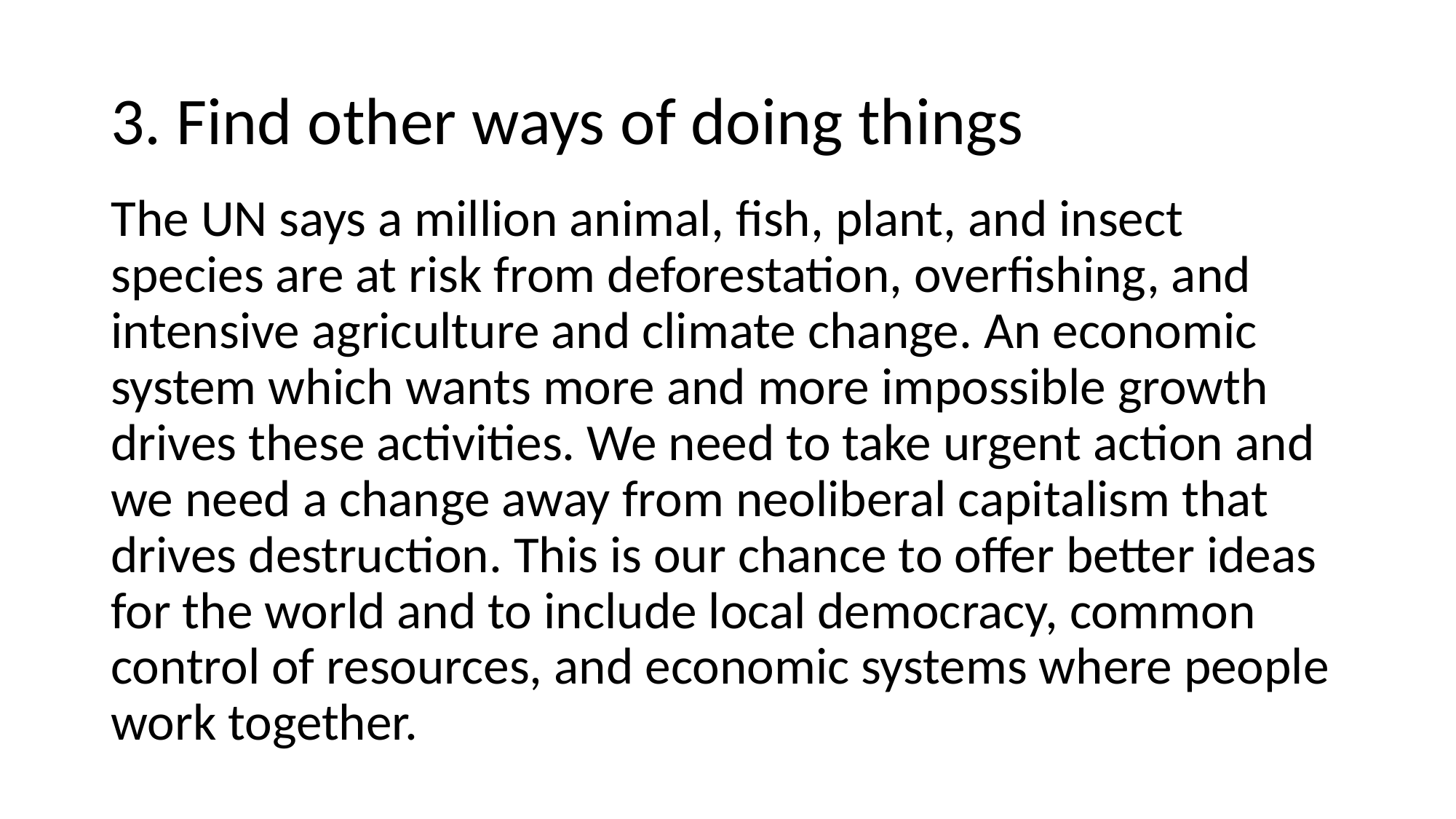

# 3. Find other ways of doing things
The UN says a million animal, fish, plant, and insect species are at risk from deforestation, overfishing, and intensive agriculture and climate change. An economic system which wants more and more impossible growth drives these activities. We need to take urgent action and we need a change away from neoliberal capitalism that drives destruction. This is our chance to offer better ideas for the world and to include local democracy, common control of resources, and economic systems where people work together.